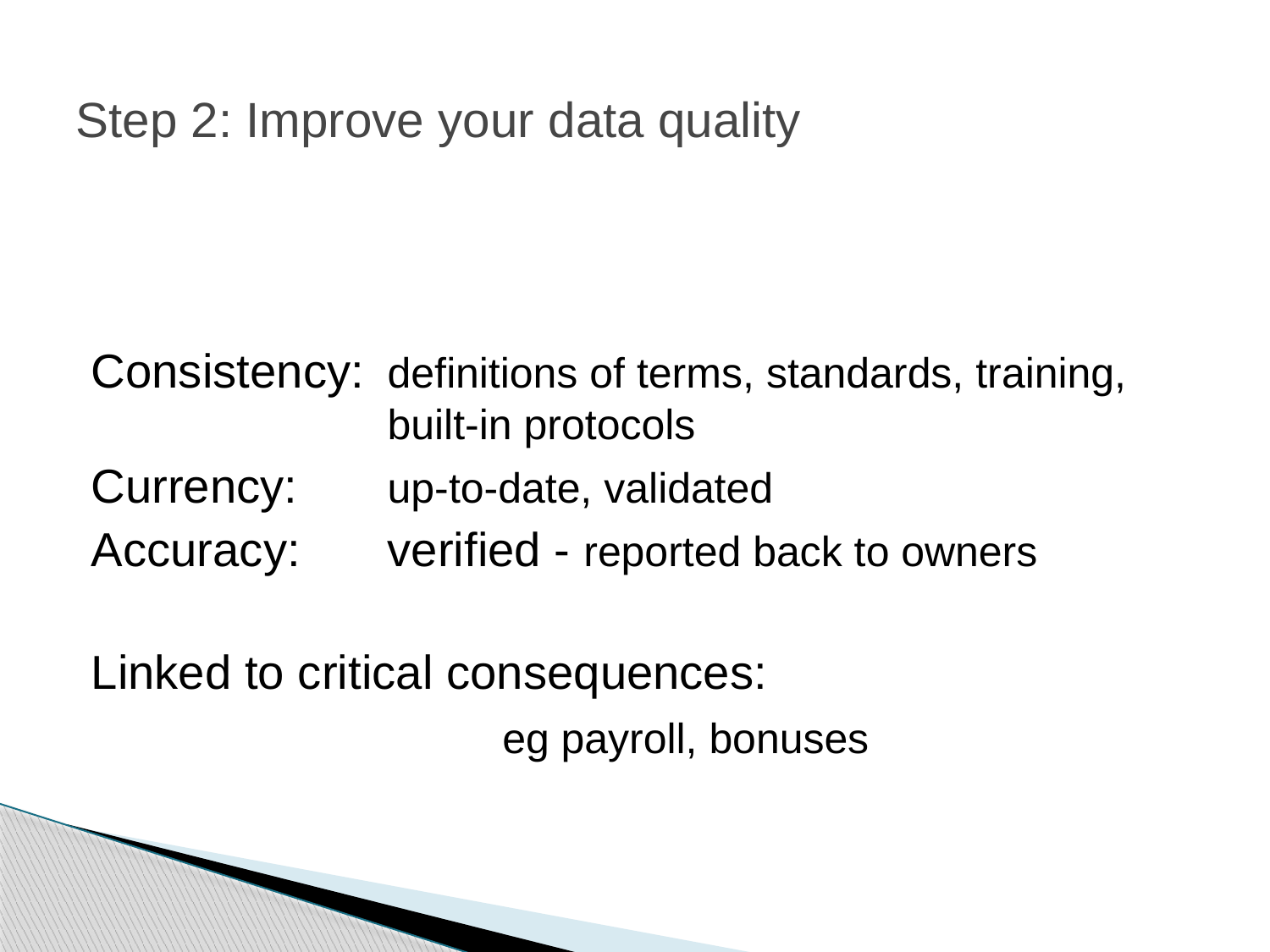

# Step 2: Improve your data quality

Consistency:	definitions of terms, standards, training, built-in protocols
Currency:	up-to-date, validated
Accuracy:	verified - reported back to owners

Linked to critical consequences:
		eg payroll, bonuses